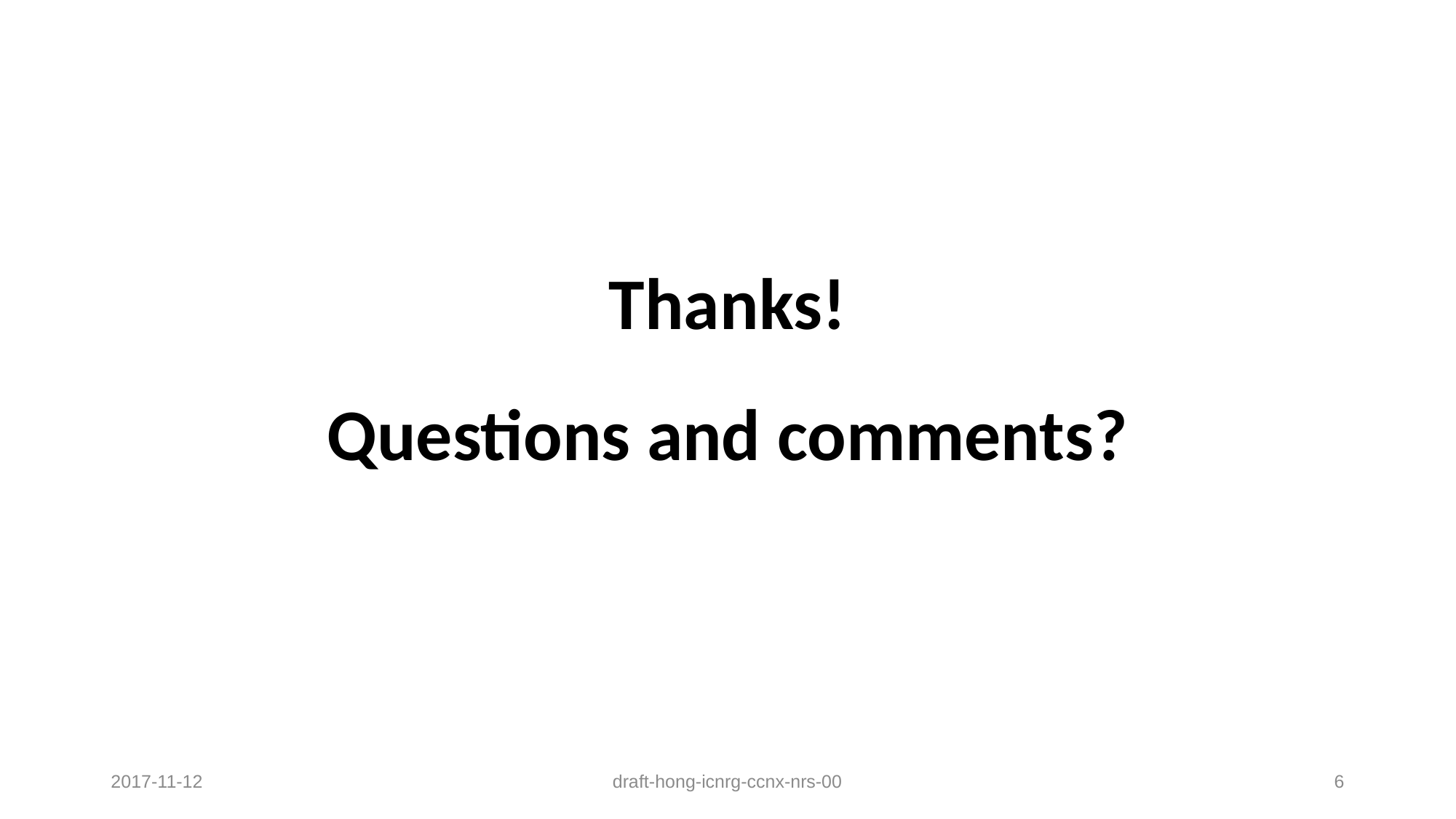

Thanks!
Questions and comments?
2017-11-12
draft-hong-icnrg-ccnx-nrs-00
6